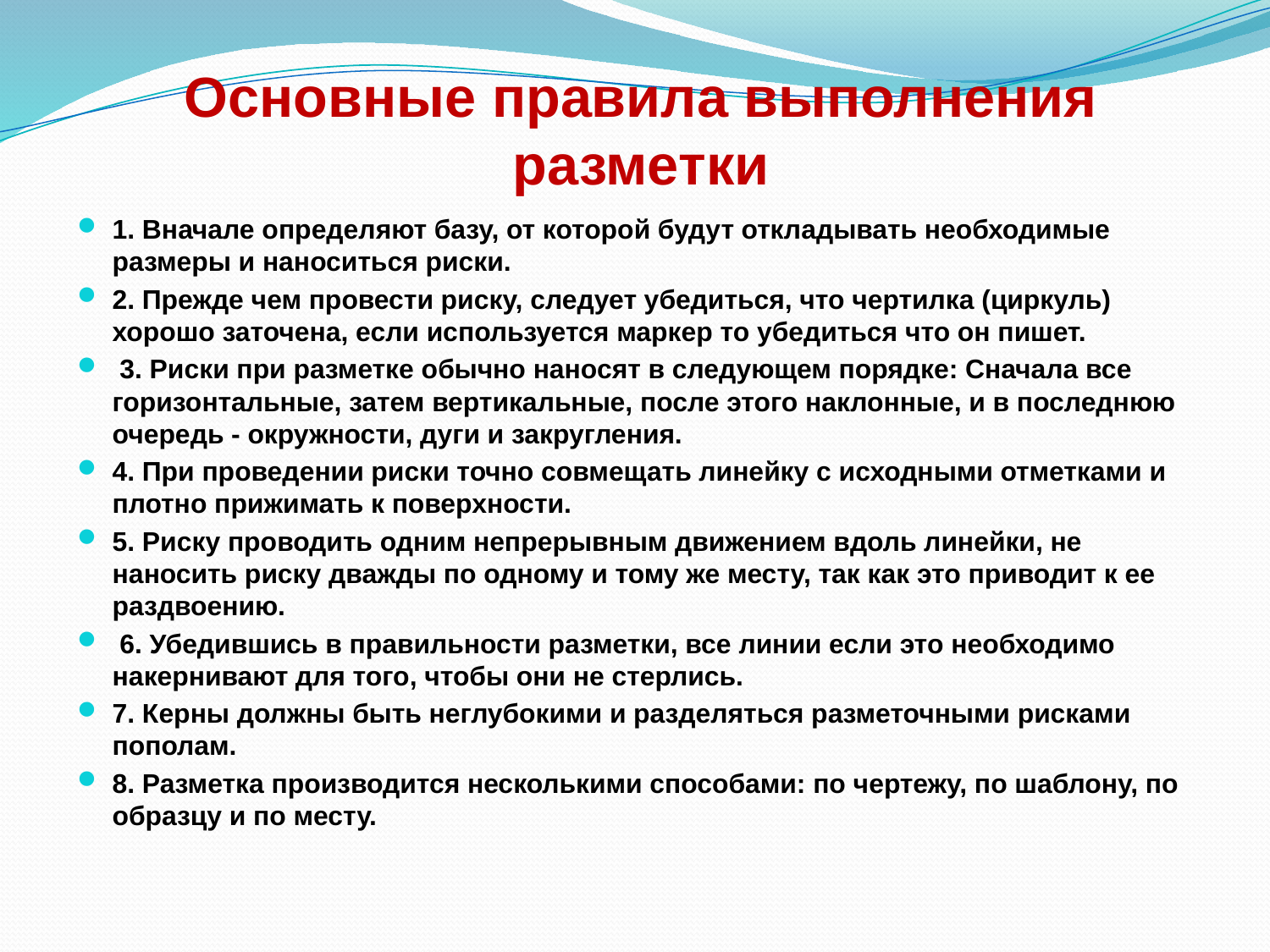

# Основные правила выполнения разметки
1. Вначале определяют базу, от которой будут откладывать необходимые размеры и наноситься риски.
2. Прежде чем провести риску, следует убедиться, что чертилка (циркуль) хорошо заточена, если используется маркер то убедиться что он пишет.
 3. Риски при разметке обычно наносят в следующем порядке: Сначала все горизонтальные, затем вертикальные, после этого наклонные, и в последнюю очередь - окружности, дуги и закругления.
4. При проведении риски точно совмещать линейку с исходными отметками и плотно прижимать к поверхности.
5. Риску проводить одним непрерывным движением вдоль линейки, не наносить риску дважды по одному и тому же месту, так как это приводит к ее раздвоению.
 6. Убедившись в правильности разметки, все линии если это необходимо накернивают для того, чтобы они не стерлись.
7. Керны должны быть неглубокими и разделяться разметочными рисками пополам.
8. Разметка производится несколькими способами: по чертежу, по шаблону, по образцу и по месту.